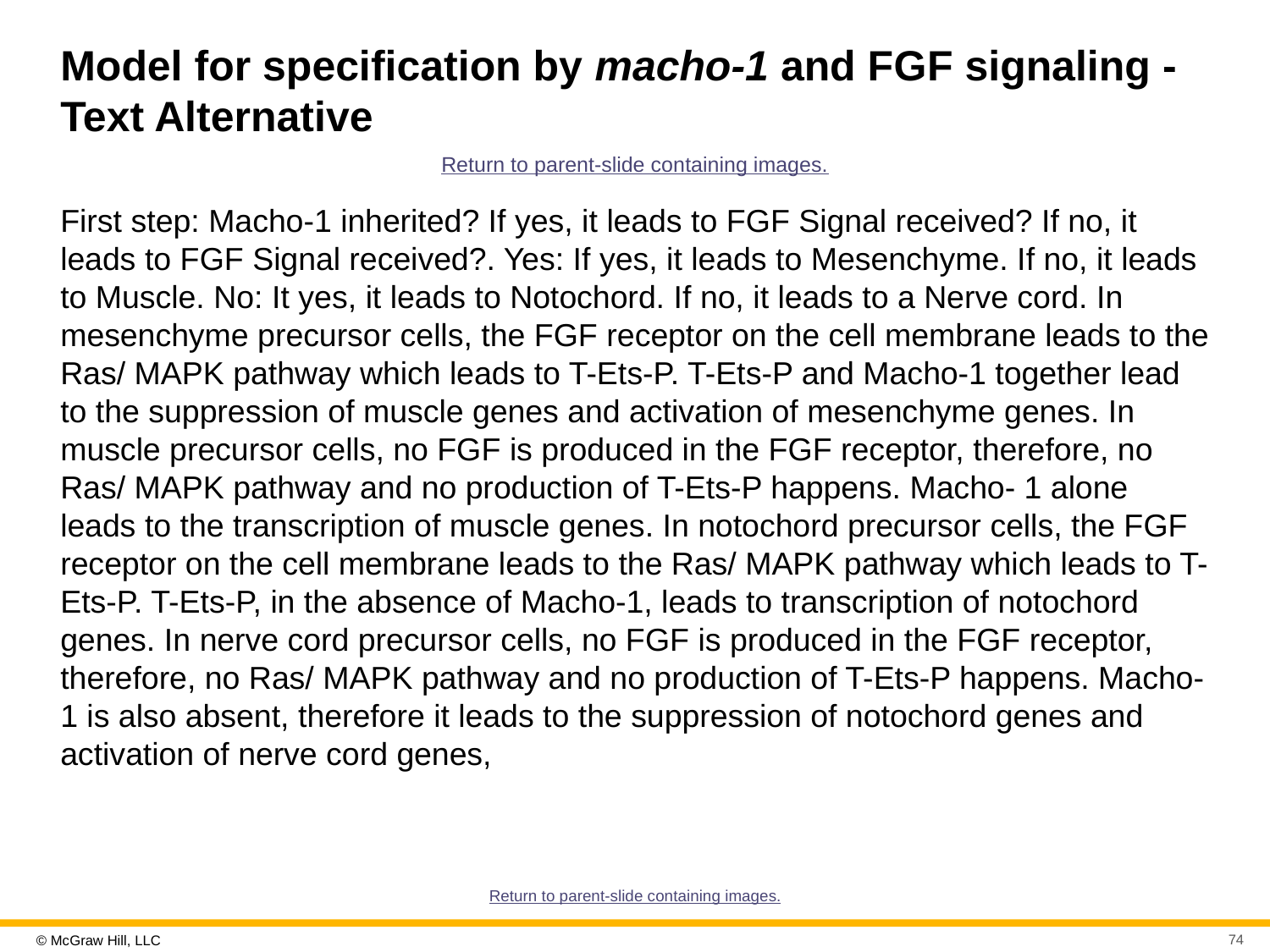

# Model for specification by macho-1 and F G F signaling - Text Alternative
Return to parent-slide containing images.
First step: Macho-1 inherited? If yes, it leads to FGF Signal received? If no, it leads to FGF Signal received?. Yes: If yes, it leads to Mesenchyme. If no, it leads to Muscle. No: It yes, it leads to Notochord. If no, it leads to a Nerve cord. In mesenchyme precursor cells, the FGF receptor on the cell membrane leads to the Ras/ MAPK pathway which leads to T-Ets-P. T-Ets-P and Macho-1 together lead to the suppression of muscle genes and activation of mesenchyme genes. In muscle precursor cells, no FGF is produced in the FGF receptor, therefore, no Ras/ MAPK pathway and no production of T-Ets-P happens. Macho- 1 alone leads to the transcription of muscle genes. In notochord precursor cells, the FGF receptor on the cell membrane leads to the Ras/ MAPK pathway which leads to T-Ets-P. T-Ets-P, in the absence of Macho-1, leads to transcription of notochord genes. In nerve cord precursor cells, no FGF is produced in the FGF receptor, therefore, no Ras/ MAPK pathway and no production of T-Ets-P happens. Macho- 1 is also absent, therefore it leads to the suppression of notochord genes and activation of nerve cord genes,
Return to parent-slide containing images.
74